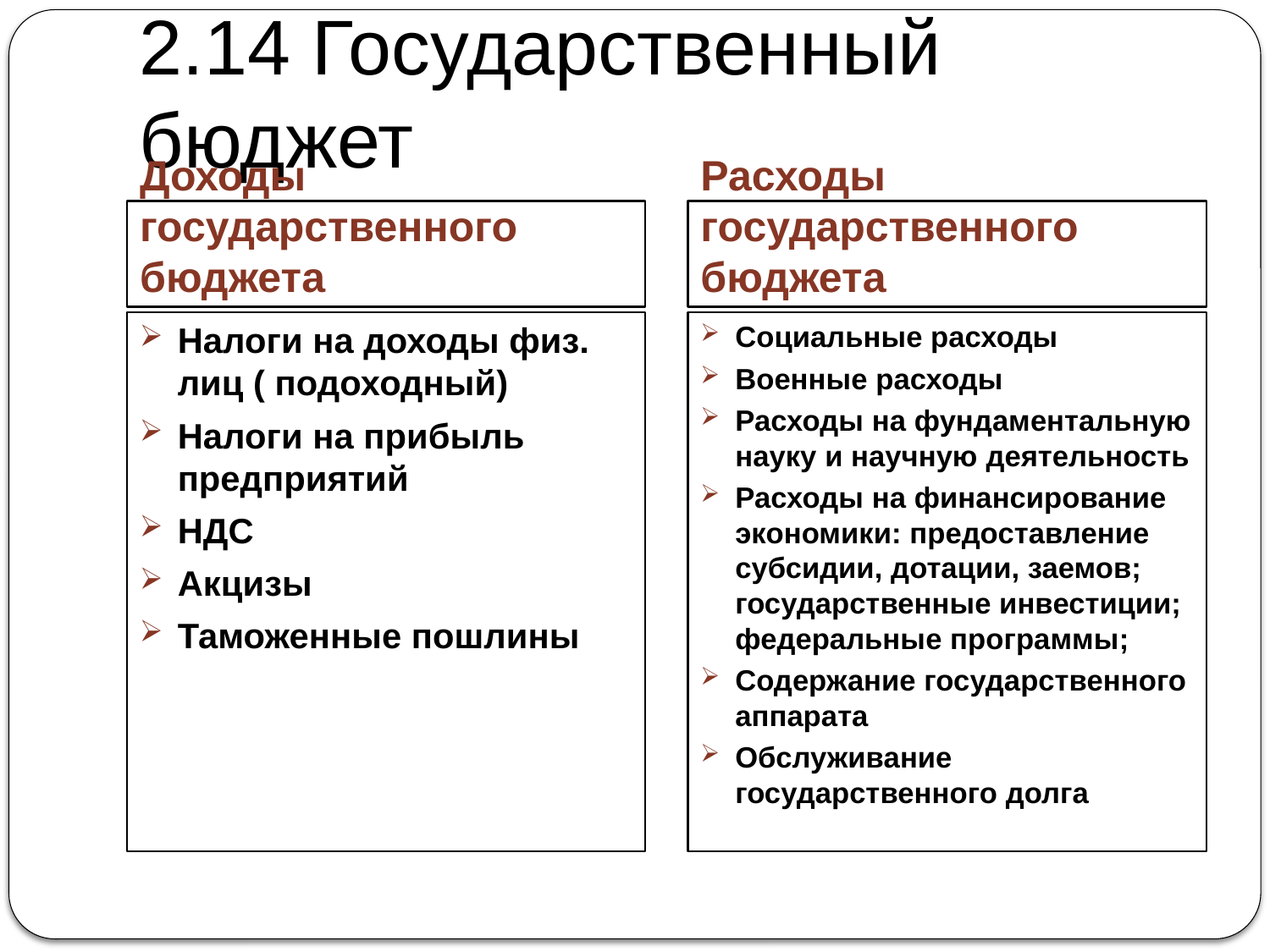

# 2.14 Государственный бюджет
Доходы государственного бюджета
Расходы государственного бюджета
Налоги на доходы физ. лиц ( подоходный)
Налоги на прибыль предприятий
НДС
Акцизы
Таможенные пошлины

Социальные расходы
Военные расходы
Расходы на фундаментальную науку и научную деятельность
Расходы на финансирование экономики: предоставление субсидии, дотации, заемов; государственные инвестиции; федеральные программы;
Содержание государственного аппарата
Обслуживание государственного долга